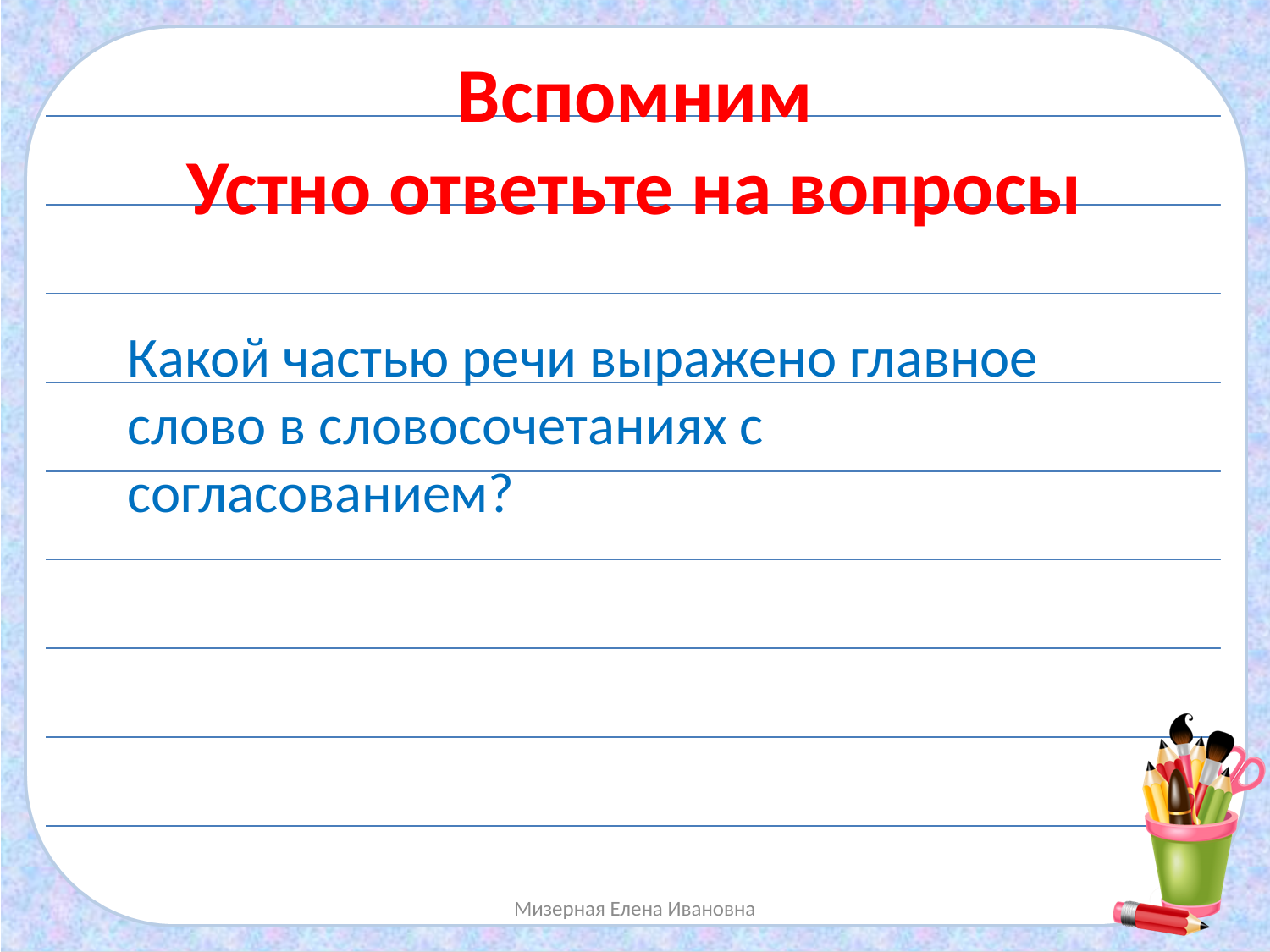

Вспомним
Устно ответьте на вопросы

Какой частью речи выражено главное слово в словосочетаниях с согласованием?
Мизерная Елена Ивановна